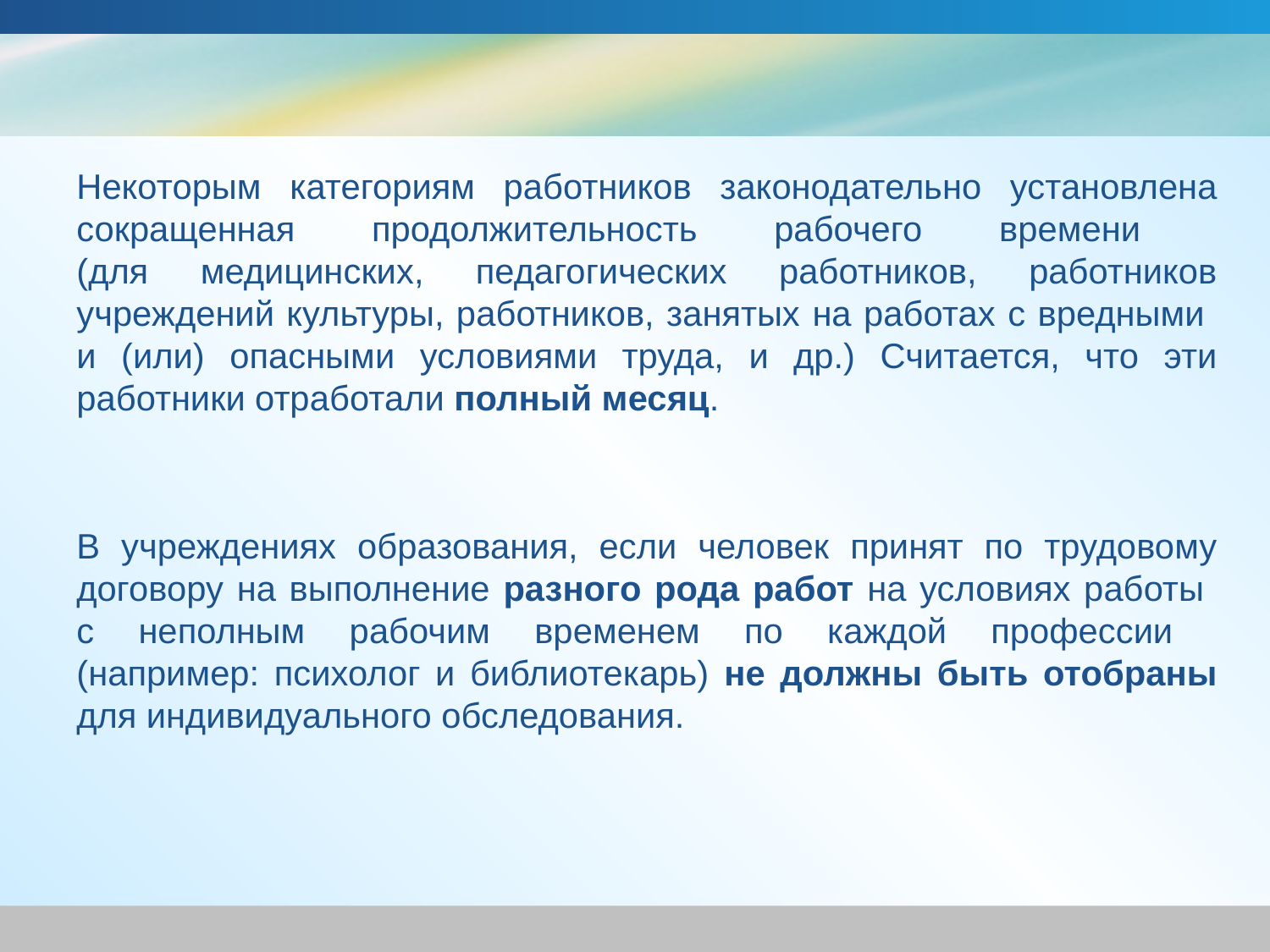

Некоторым категориям работников законодательно установлена сокращенная продолжительность рабочего времени
(для медицинских, педагогических работников, работников учреждений культуры, работников, занятых на работах с вредными
и (или) опасными условиями труда, и др.) Считается, что эти работники отработали полный месяц.
В учреждениях образования, если человек принят по трудовому договору на выполнение разного рода работ на условиях работы
с неполным рабочим временем по каждой профессии
(например: психолог и библиотекарь) не должны быть отобраны для индивидуального обследования.